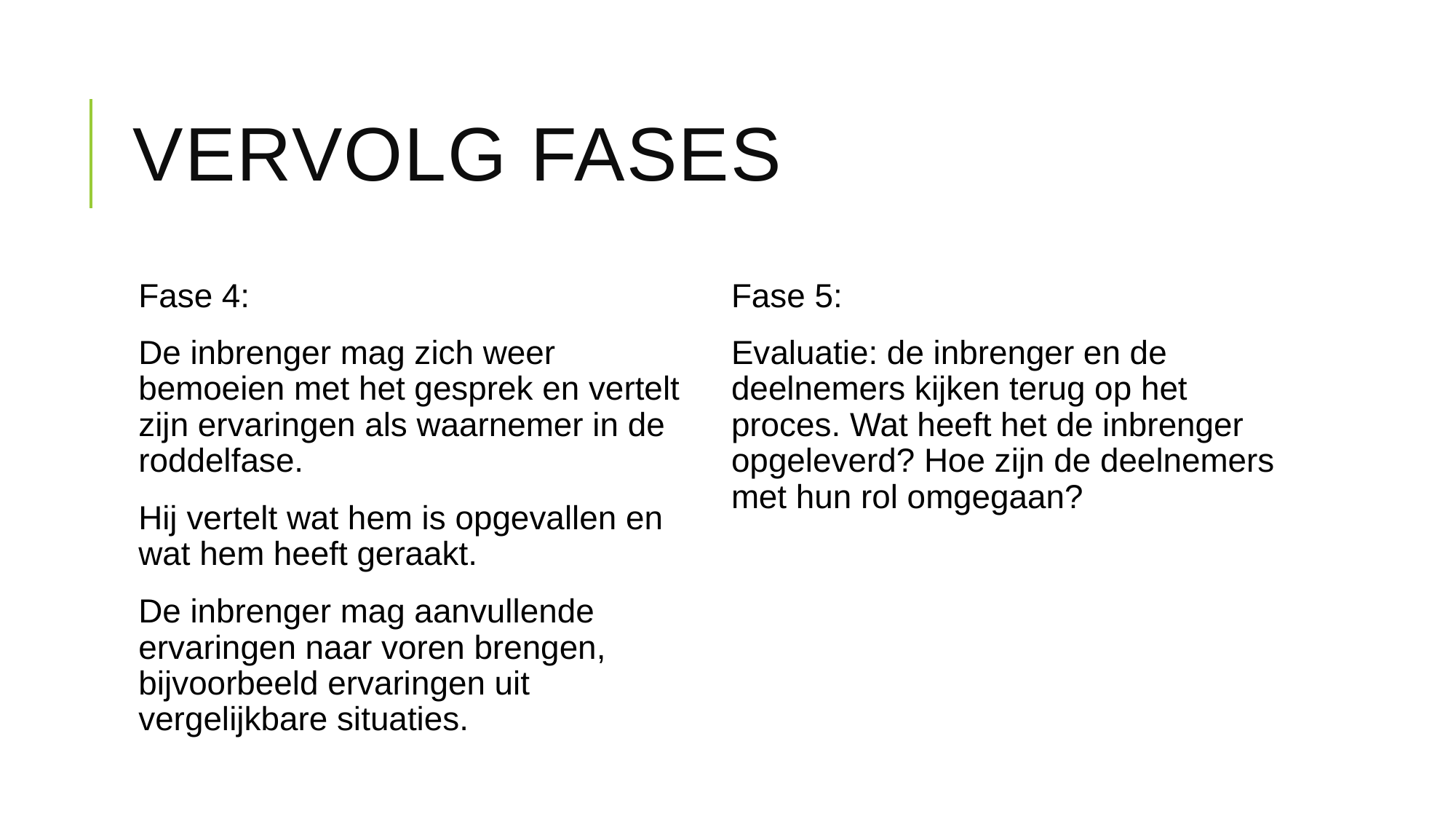

# Vervolg fases
Fase 4:
De inbrenger mag zich weer bemoeien met het gesprek en vertelt zijn ervaringen als waarnemer in de roddelfase.
Hij vertelt wat hem is opgevallen en wat hem heeft geraakt.
De inbrenger mag aanvullende ervaringen naar voren brengen, bijvoorbeeld ervaringen uit vergelijkbare situaties.
Fase 5:
Evaluatie: de inbrenger en de deelnemers kijken terug op het proces. Wat heeft het de inbrenger opgeleverd? Hoe zijn de deelnemers met hun rol omgegaan?